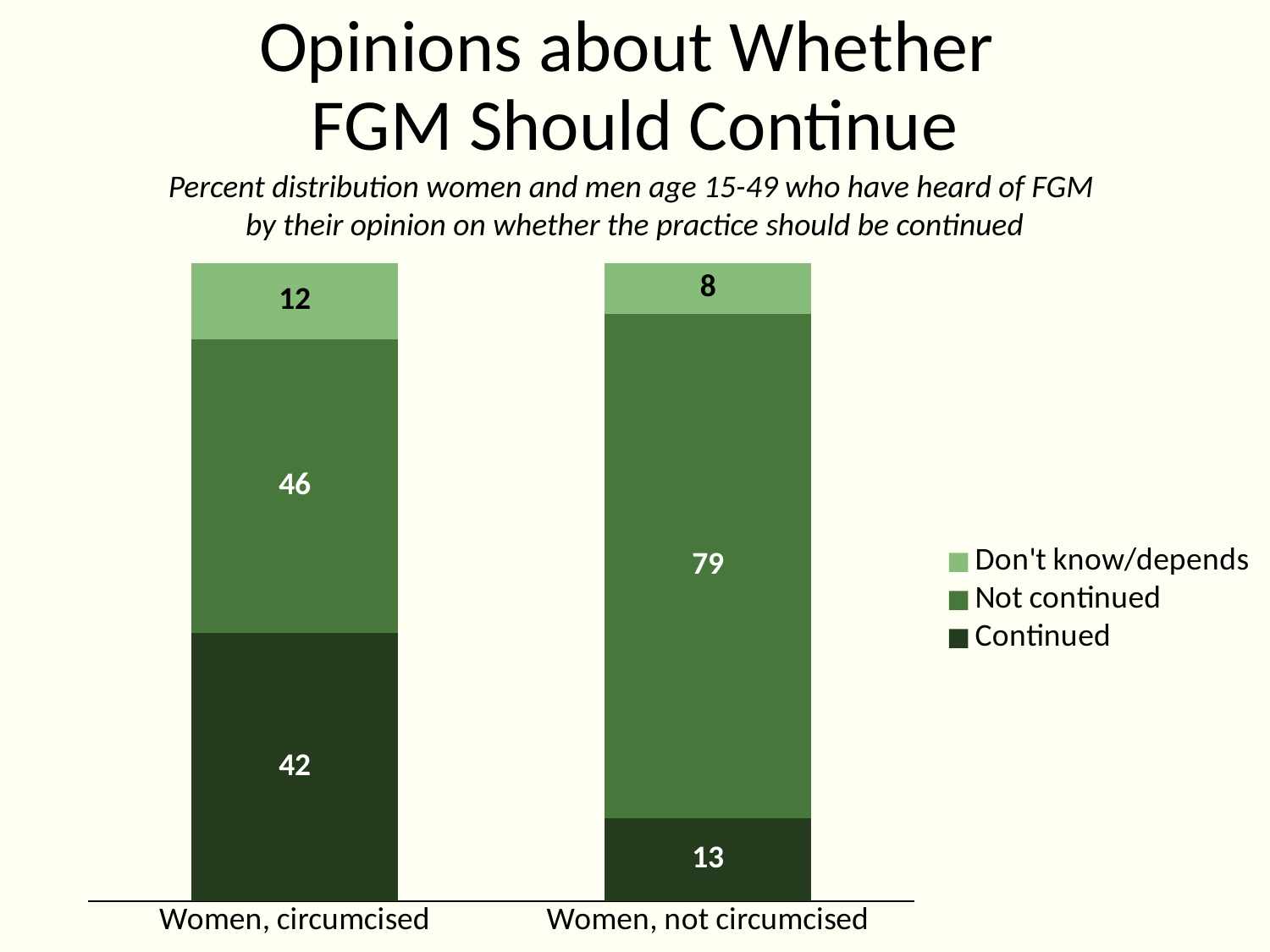

# Opinions about Whether FGM Should Continue
Percent distribution women and men age 15-49 who have heard of FGM
by their opinion on whether the practice should be continued

### Chart

| Category | Continued | Not continued | Don't know/depends |
|---|---|---|---|
| Women, circumcised | 42.0 | 46.0 | 12.0 |
| Women, not circumcised | 13.0 | 79.0 | 8.0 |